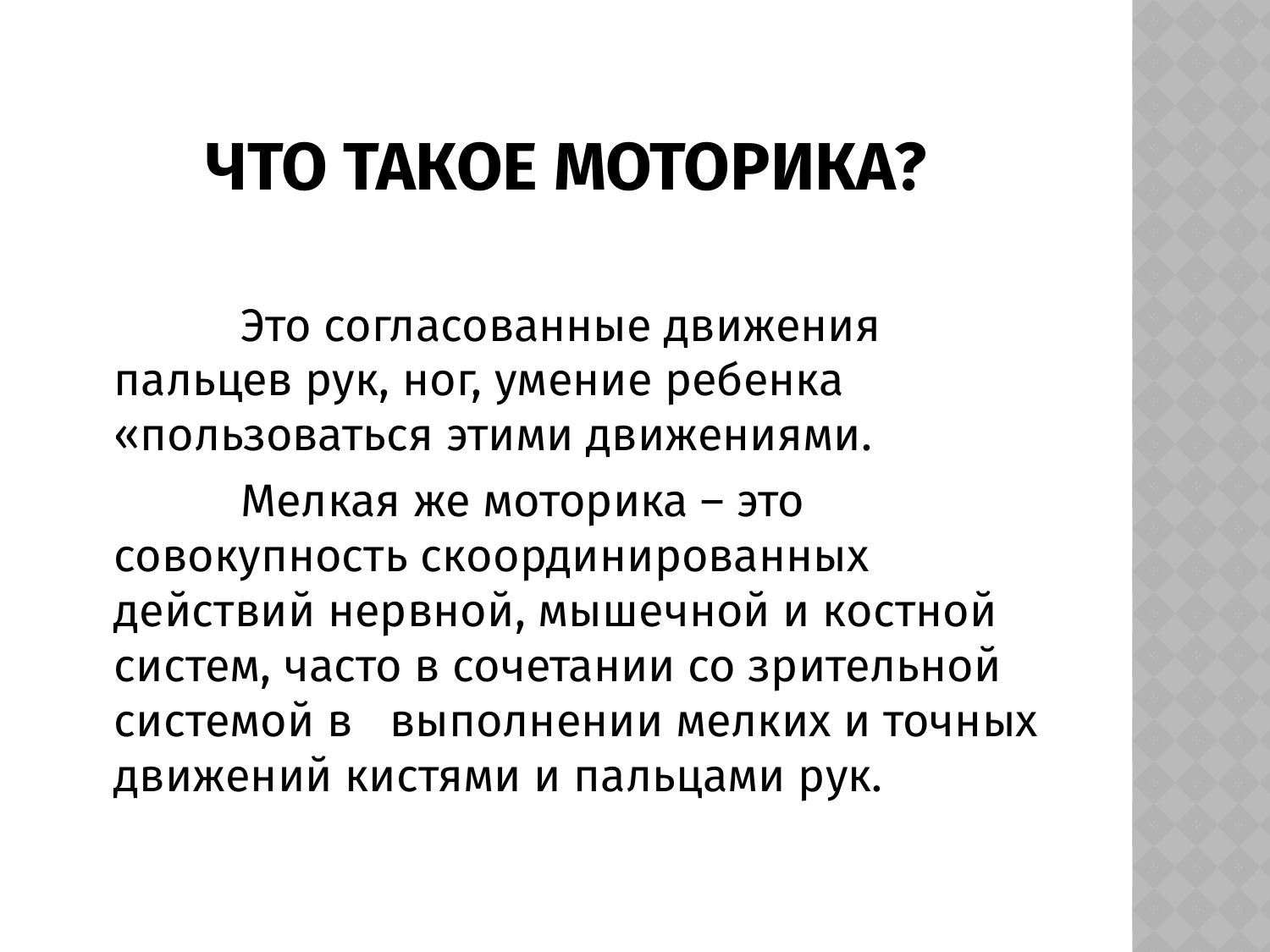

# Что такое моторика?

		Это согласованные движения пальцев рук, ног, умение ребенка «пользоваться этими движениями.
		Мелкая же моторика – это совокупность скоординированных действий нервной, мышечной и костной систем, часто в сочетании со зрительной системой в   выполнении мелких и точных движений кистями и пальцами рук.